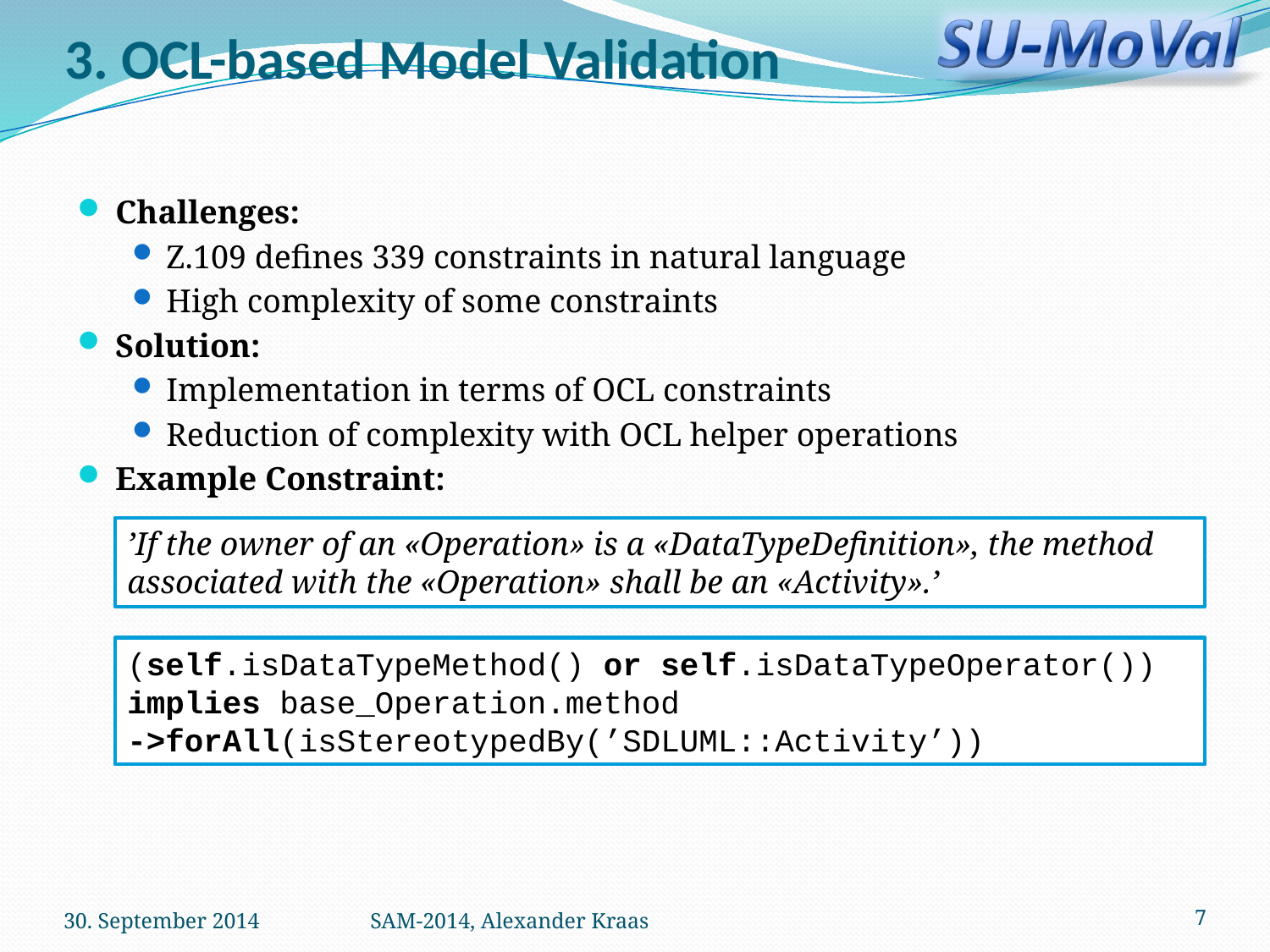

# 3. OCL-based Model Validation
Challenges:
Z.109 defines 339 constraints in natural language
High complexity of some constraints
Solution:
Implementation in terms of OCL constraints
Reduction of complexity with OCL helper operations
Example Constraint:
’If the owner of an «Operation» is a «DataTypeDefinition», the method associated with the «Operation» shall be an «Activity».’
(self.isDataTypeMethod() or self.isDataTypeOperator())
implies base_Operation.method
->forAll(isStereotypedBy(’SDLUML::Activity’))
30. September 2014
SAM-2014, Alexander Kraas
7